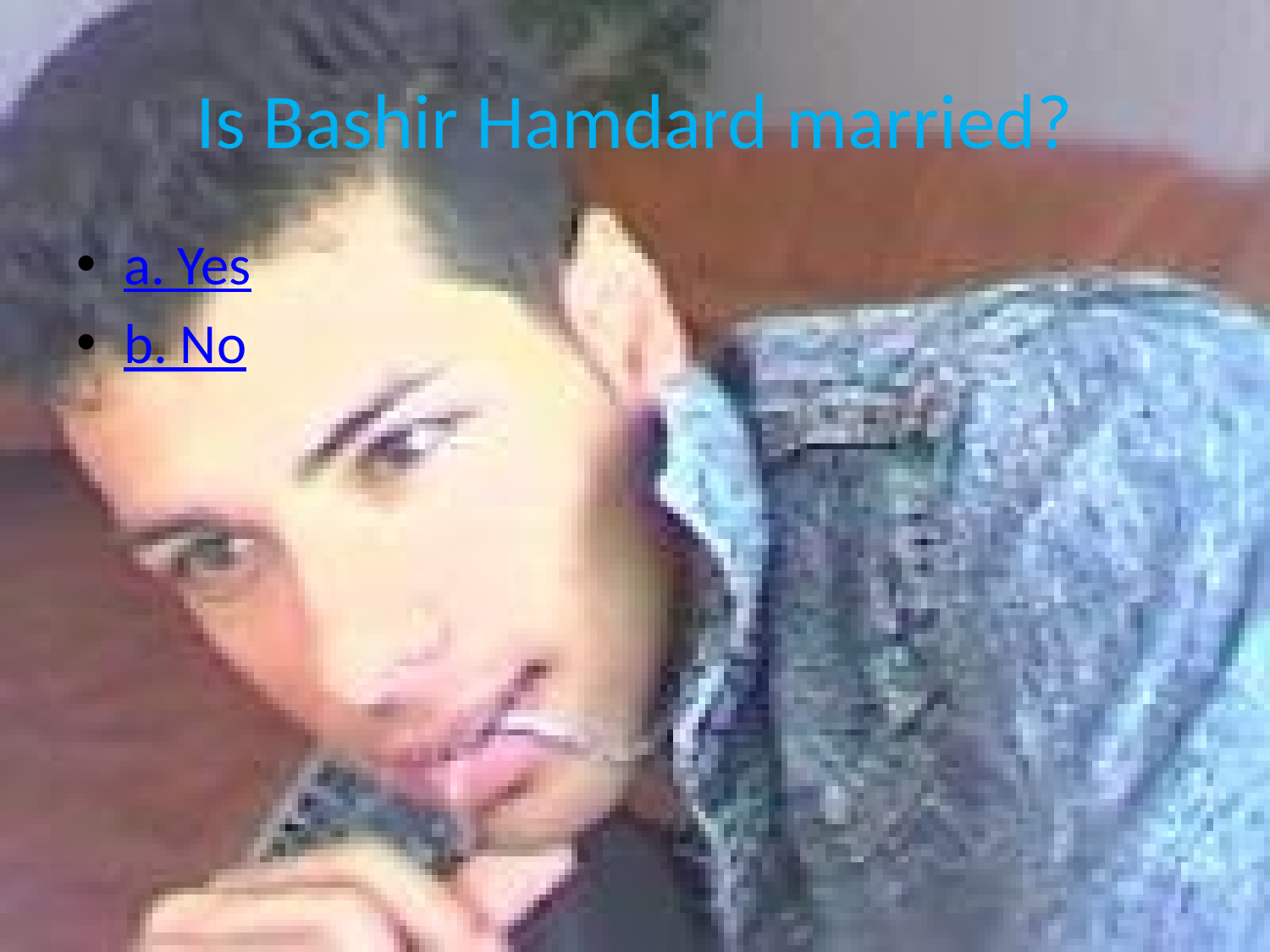

# Is Bashir Hamdard married?
a. Yes
b. No